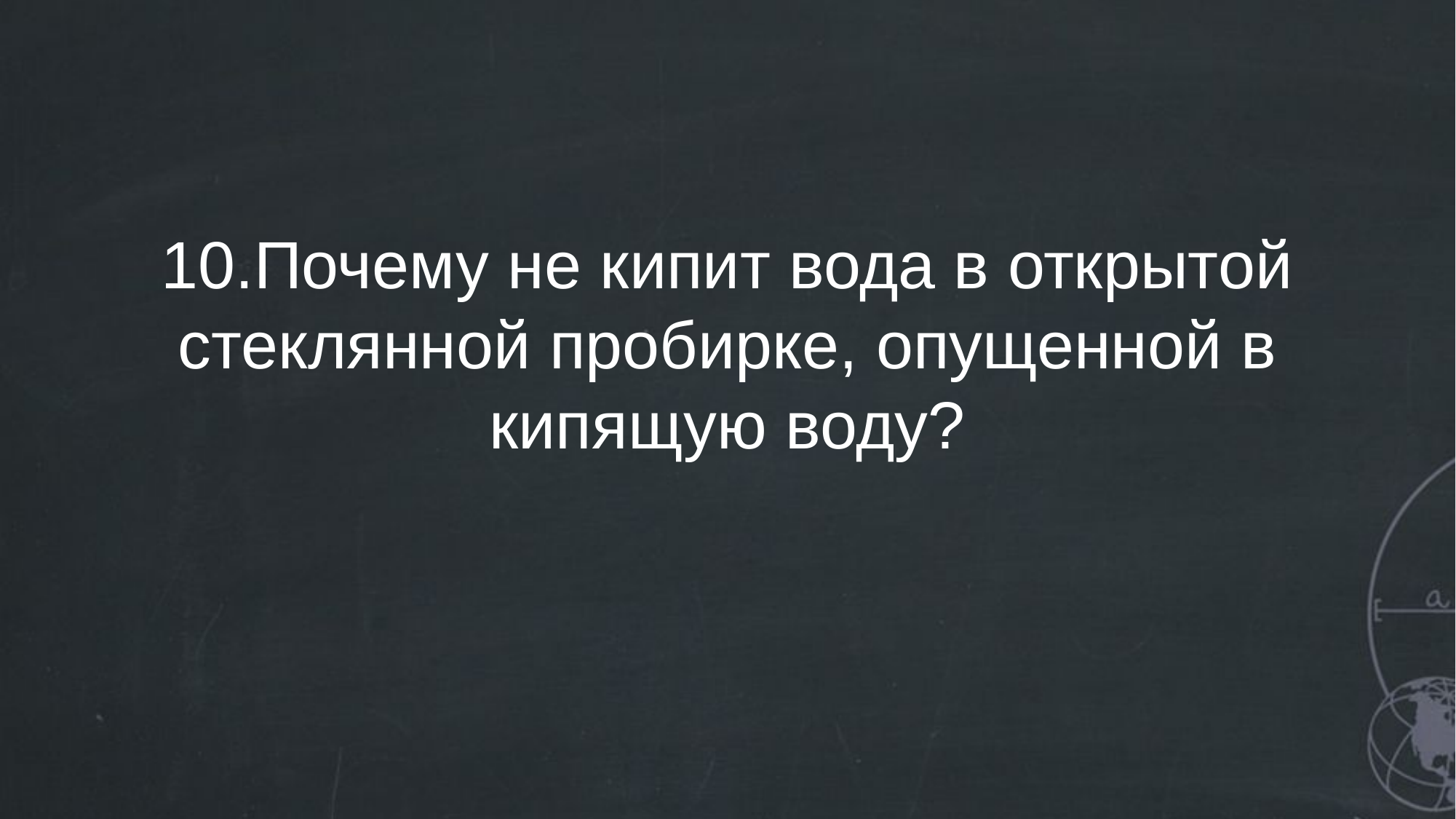

# 10.Почему не кипит вода в открытой стеклянной пробирке, опущенной в кипящую воду?